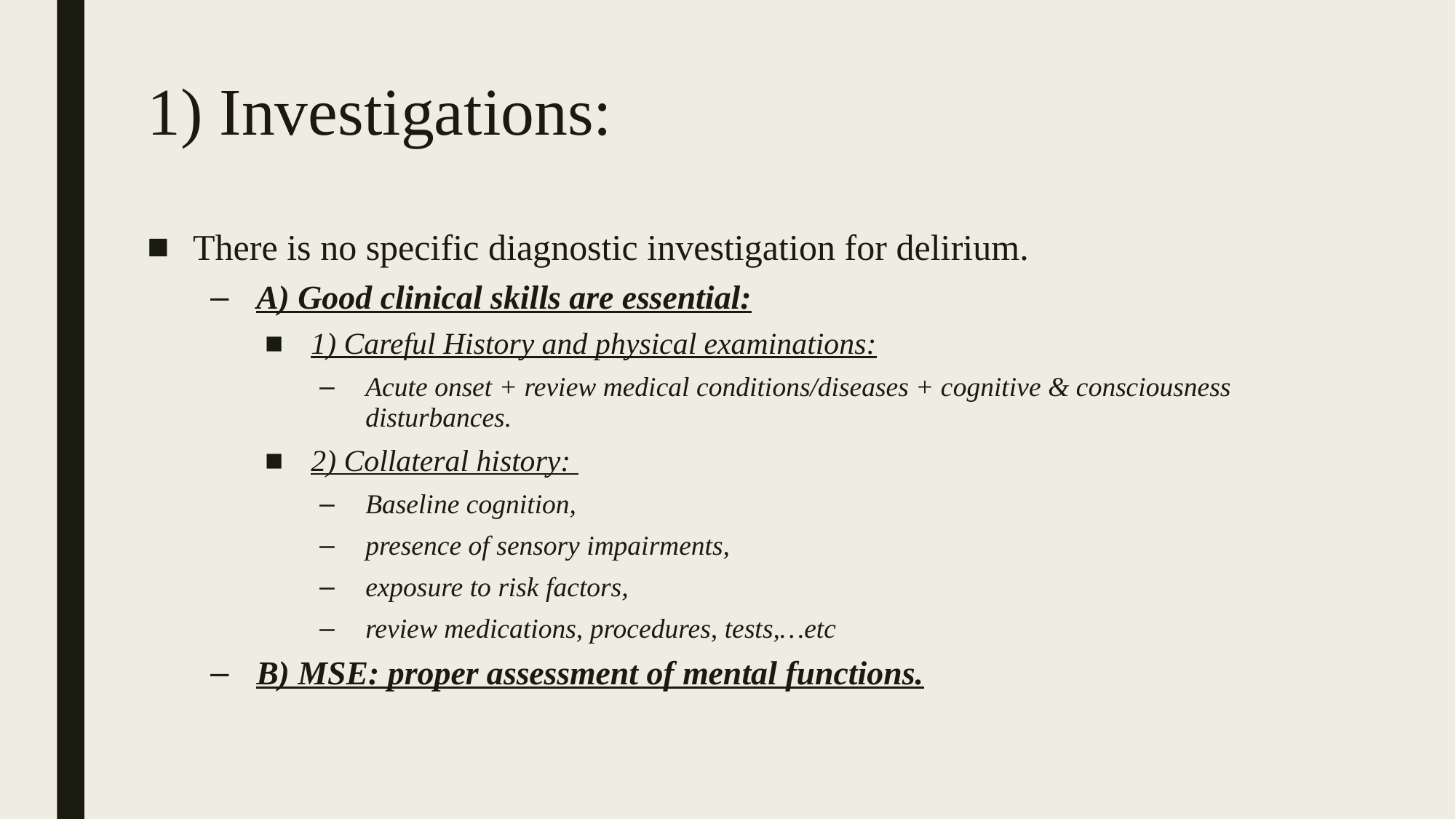

# 1) Investigations:
There is no specific diagnostic investigation for delirium.
A) Good clinical skills are essential:
1) Careful History and physical examinations:
Acute onset + review medical conditions/diseases + cognitive & consciousness disturbances.
2) Collateral history:
Baseline cognition,
presence of sensory impairments,
exposure to risk factors,
review medications, procedures, tests,…etc
B) MSE: proper assessment of mental functions.